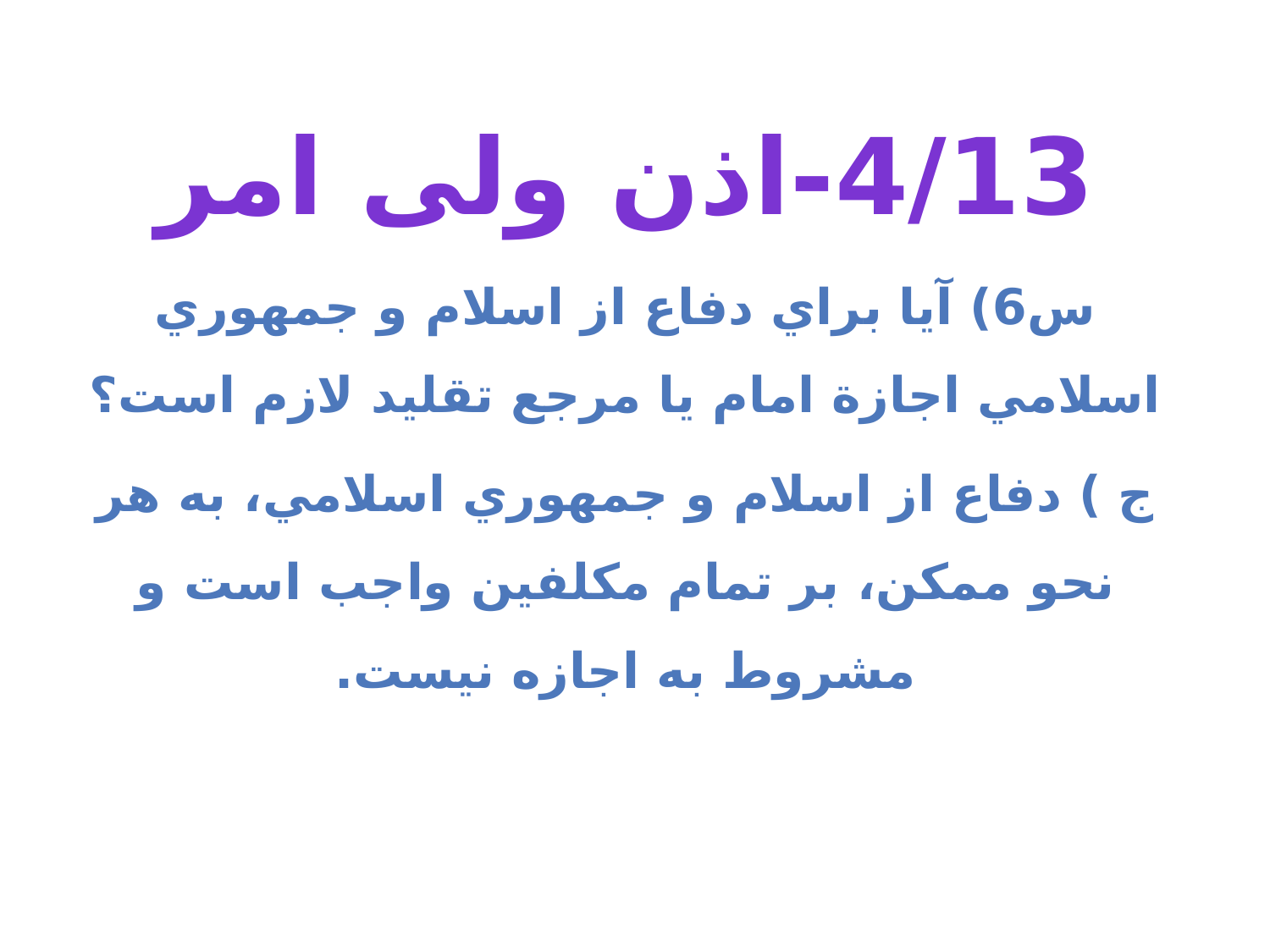

4/13-اذن ولی امر
س6) آيا براي دفاع از اسلام و جمهوري اسلامي اجازة امام يا مرجع تقليد لازم است؟
ج ) دفاع از اسلام و جمهوري اسلامي، به هر نحو ممكن، بر تمام مكلفين واجب است و مشروط به اجازه نيست.